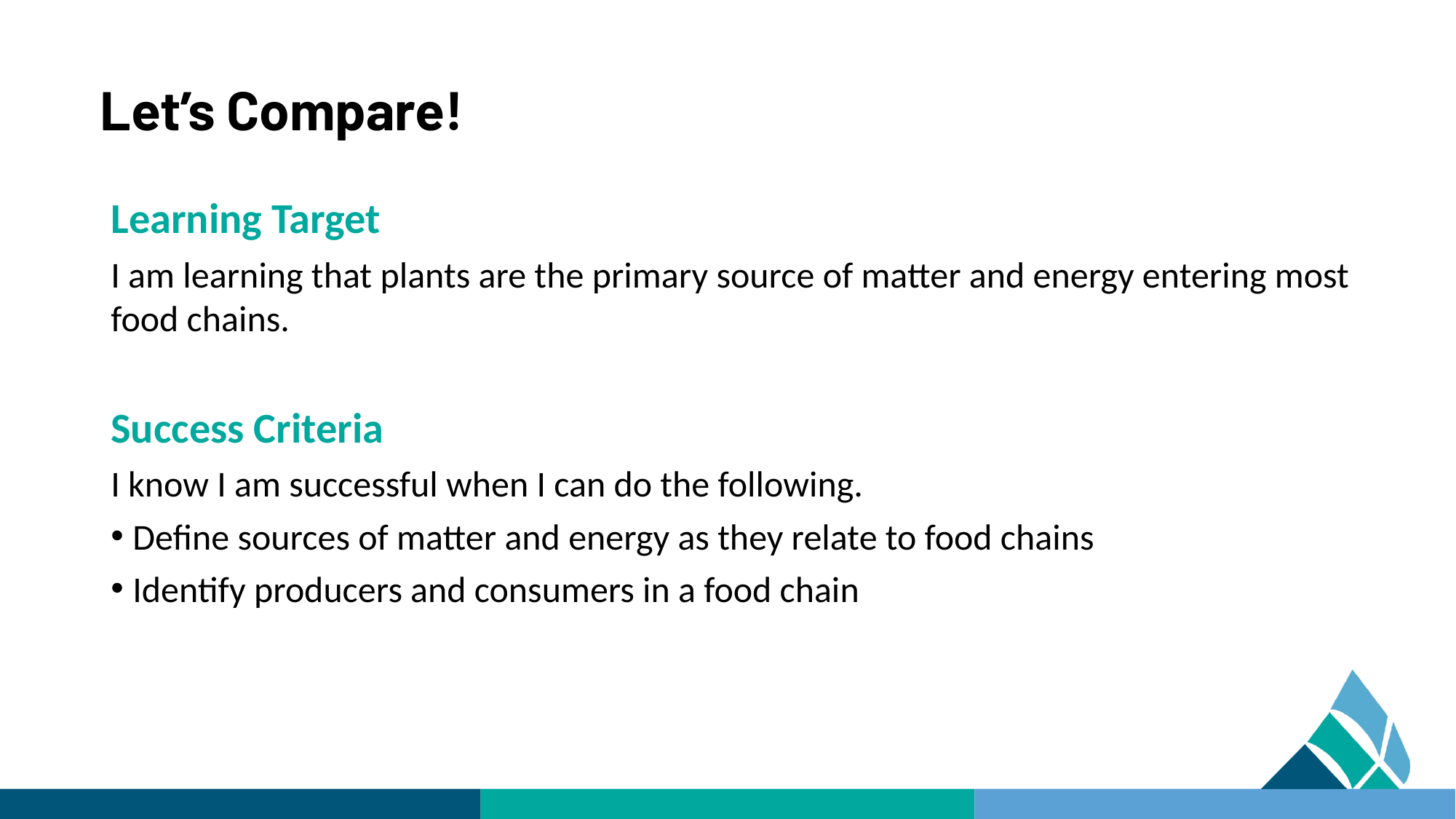

# Let’s Compare!
Learning Target
I am learning that plants are the primary source of matter and energy entering most food chains.

Success Criteria
I know I am successful when I can do the following.
Define sources of matter and energy as they relate to food chains
Identify producers and consumers in a food chain